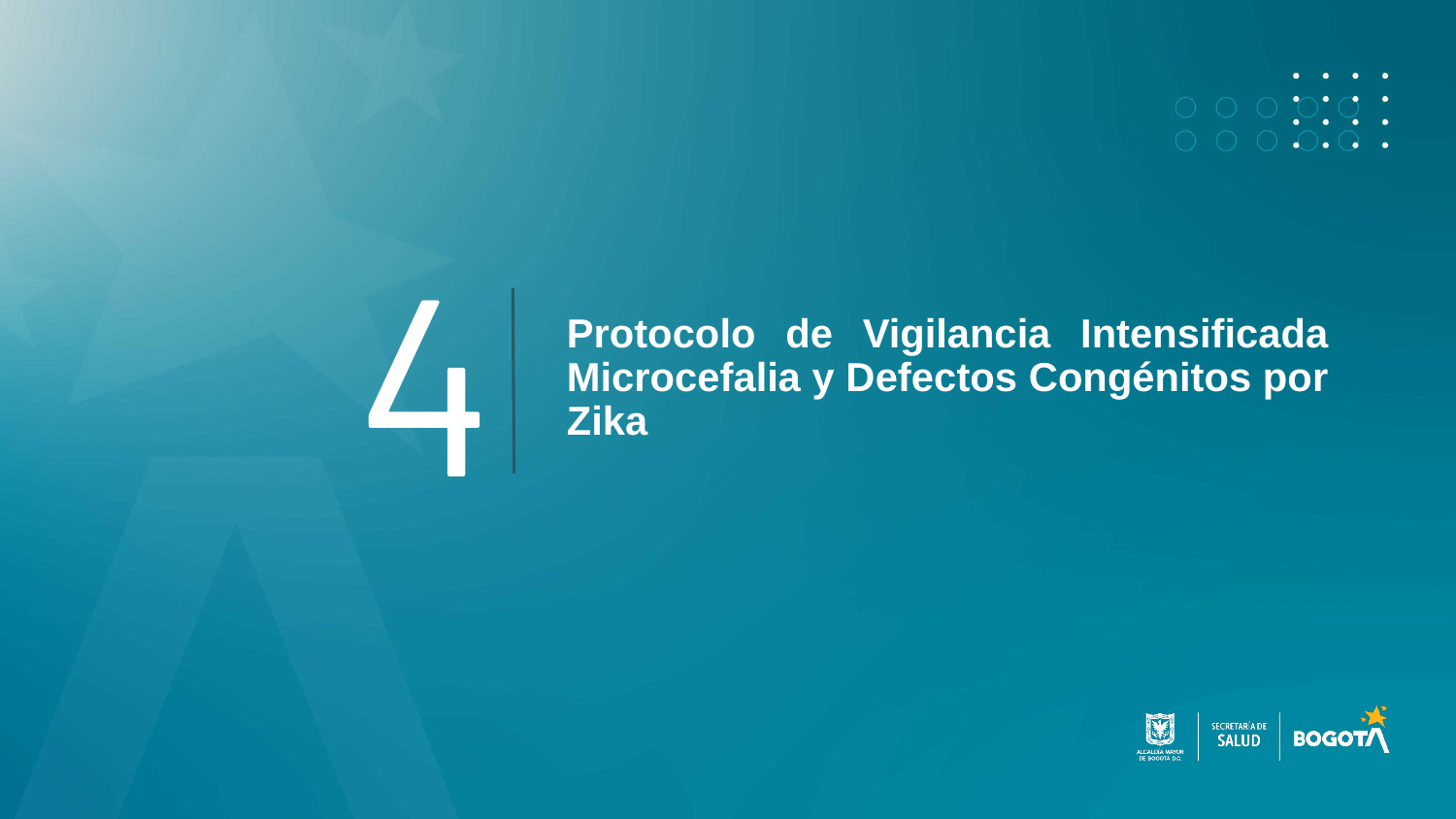

4
# Protocolo de Vigilancia Intensificada Microcefalia y Defectos Congénitos por Zika